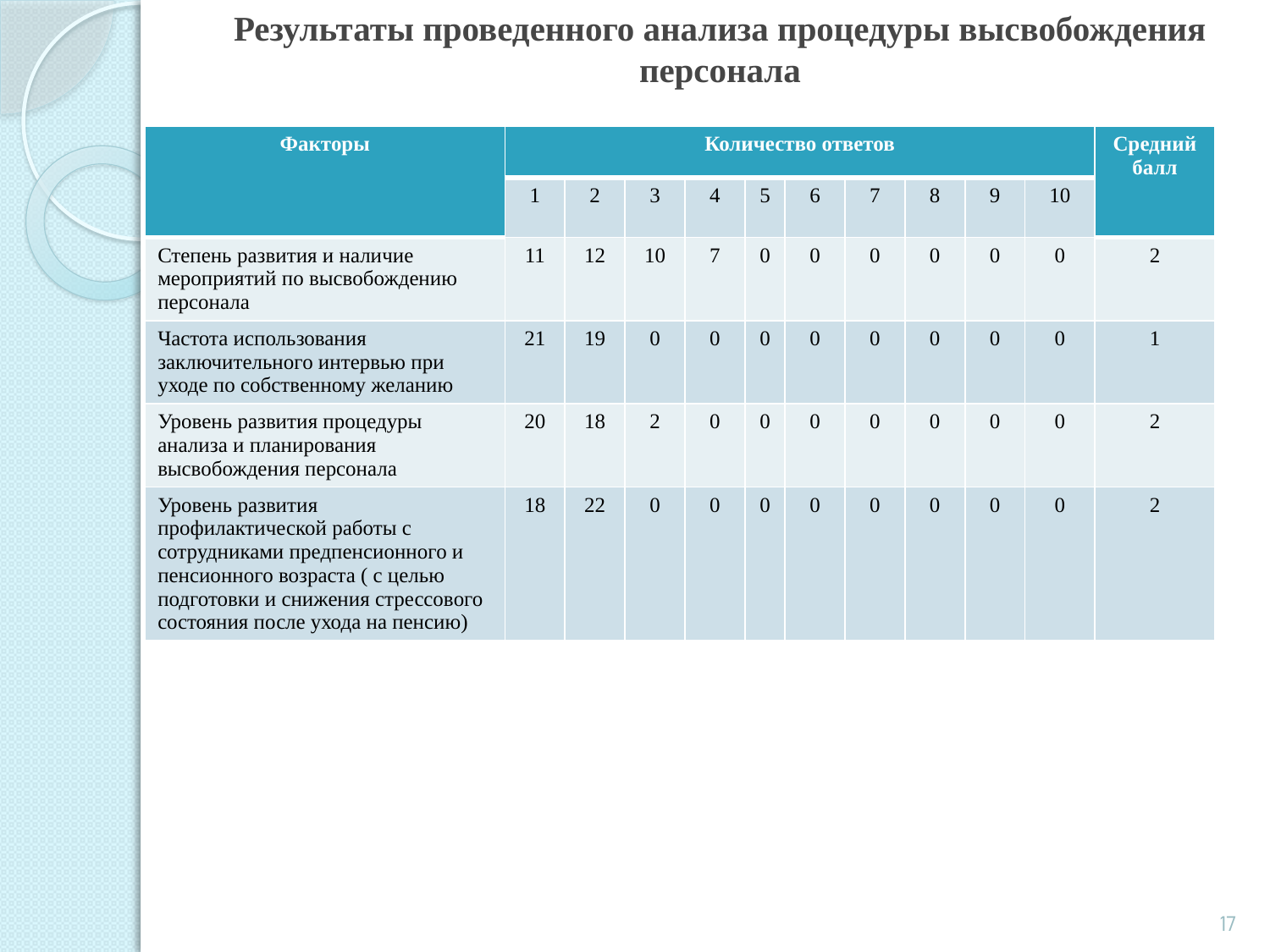

# Результаты проведенного анализа процедуры высвобождения персонала
| Факторы | Количество ответов |  |  |  |  |  |  |  |  |  | Средний балл |
| --- | --- | --- | --- | --- | --- | --- | --- | --- | --- | --- | --- |
|  | 1 | 2 | 3 | 4 | 5 | 6 | 7 | 8 | 9 | 10 |  |
| Степень развития и наличие мероприятий по высвобождению персонала | 11 | 12 | 10 | 7 | 0 | 0 | 0 | 0 | 0 | 0 | 2 |
| Частота использования заключительного интервью при уходе по собственному желанию | 21 | 19 | 0 | 0 | 0 | 0 | 0 | 0 | 0 | 0 | 1 |
| Уровень развития процедуры анализа и планирования высвобождения персонала | 20 | 18 | 2 | 0 | 0 | 0 | 0 | 0 | 0 | 0 | 2 |
| Уровень развития профилактической работы с сотрудниками предпенсионного и пенсионного возраста ( с целью подготовки и снижения стрессового состояния после ухода на пенсию) | 18 | 22 | 0 | 0 | 0 | 0 | 0 | 0 | 0 | 0 | 2 |
17